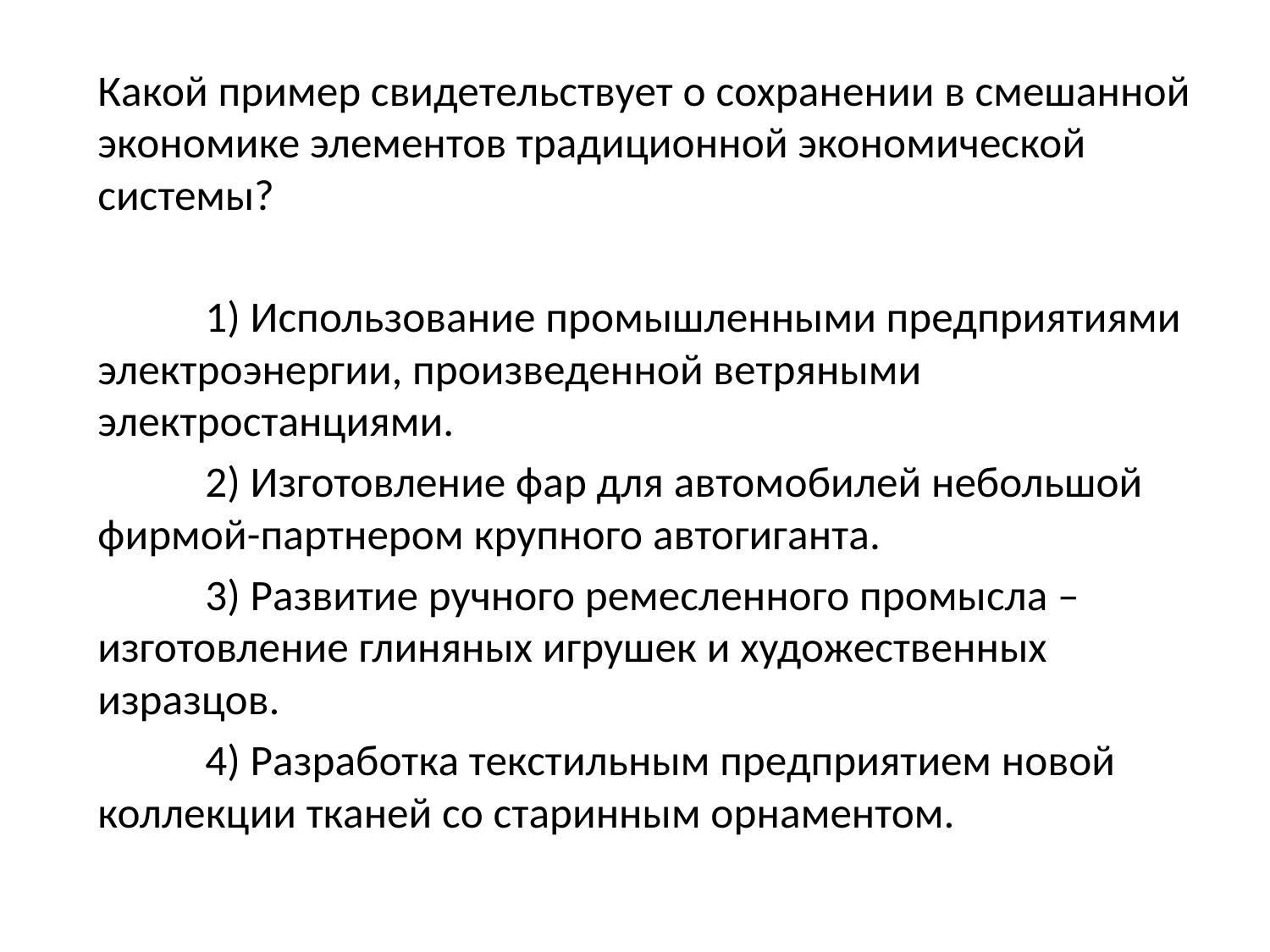

Какой пример свидетельствует о сохранении в смешанной экономике элементов традиционной экономической системы?

  	 1) Использование промышленными предприятиями электроэнергии, произведенной ветряными электростанциями.
  	 2) Изготовление фар для автомобилей небольшой фирмой-партнером крупного автогиганта.
  	 3) Развитие ручного ремесленного промысла – изготовление глиняных игрушек и художественных изразцов.
  	 4) Разработка текстильным предприятием новой коллекции тканей со старинным орнаментом.